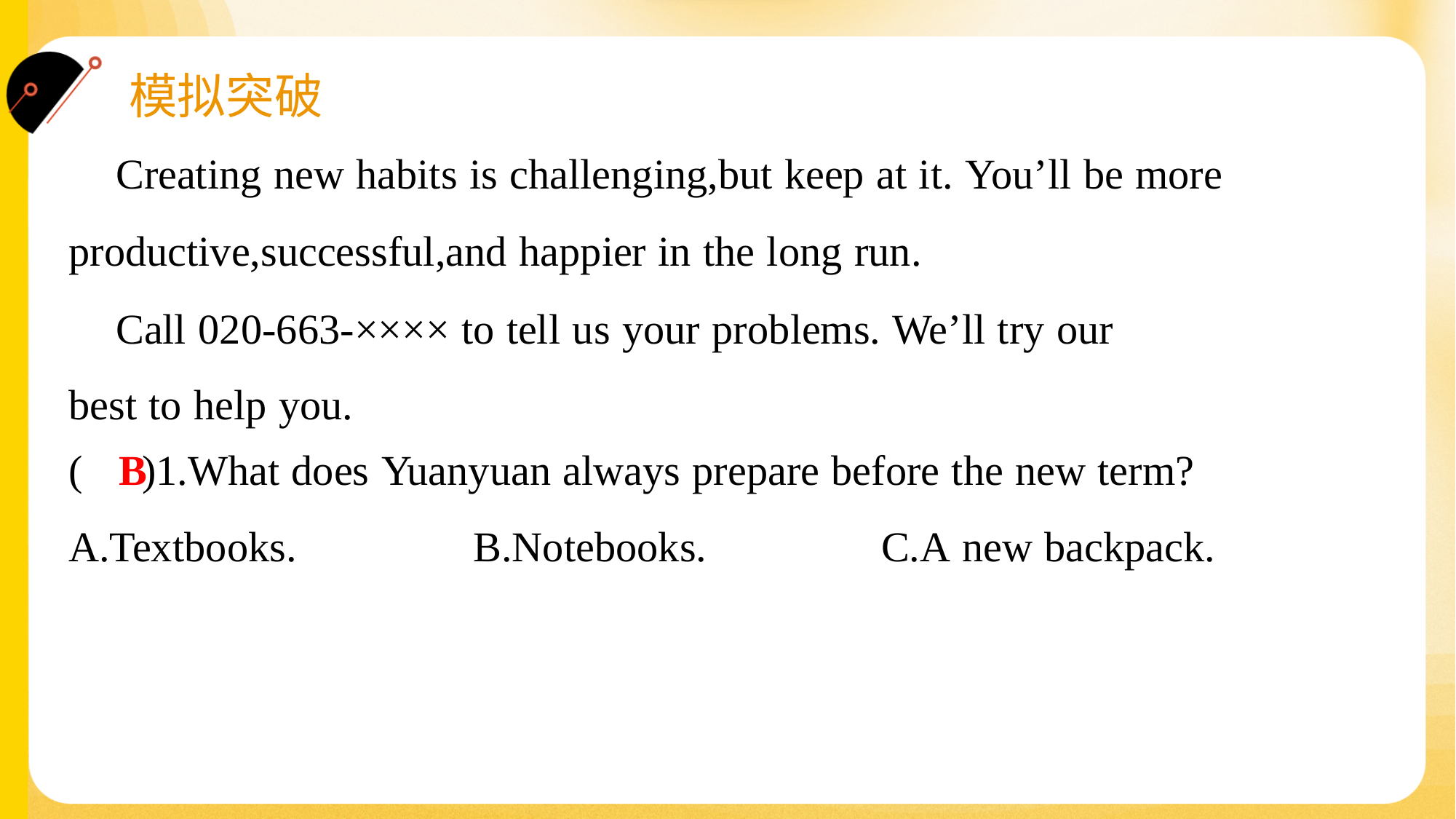

Creating new habits is challenging,but keep at it. You’ll be more
productive,successful,and happier in the long run.
    Call 020-663-×××× to tell us your problems. We’ll try our
best to help you.#6
B
(     )1.What does Yuanyuan always prepare before the new term?
A.Textbooks.	B.Notebooks.	C.A new backpack.